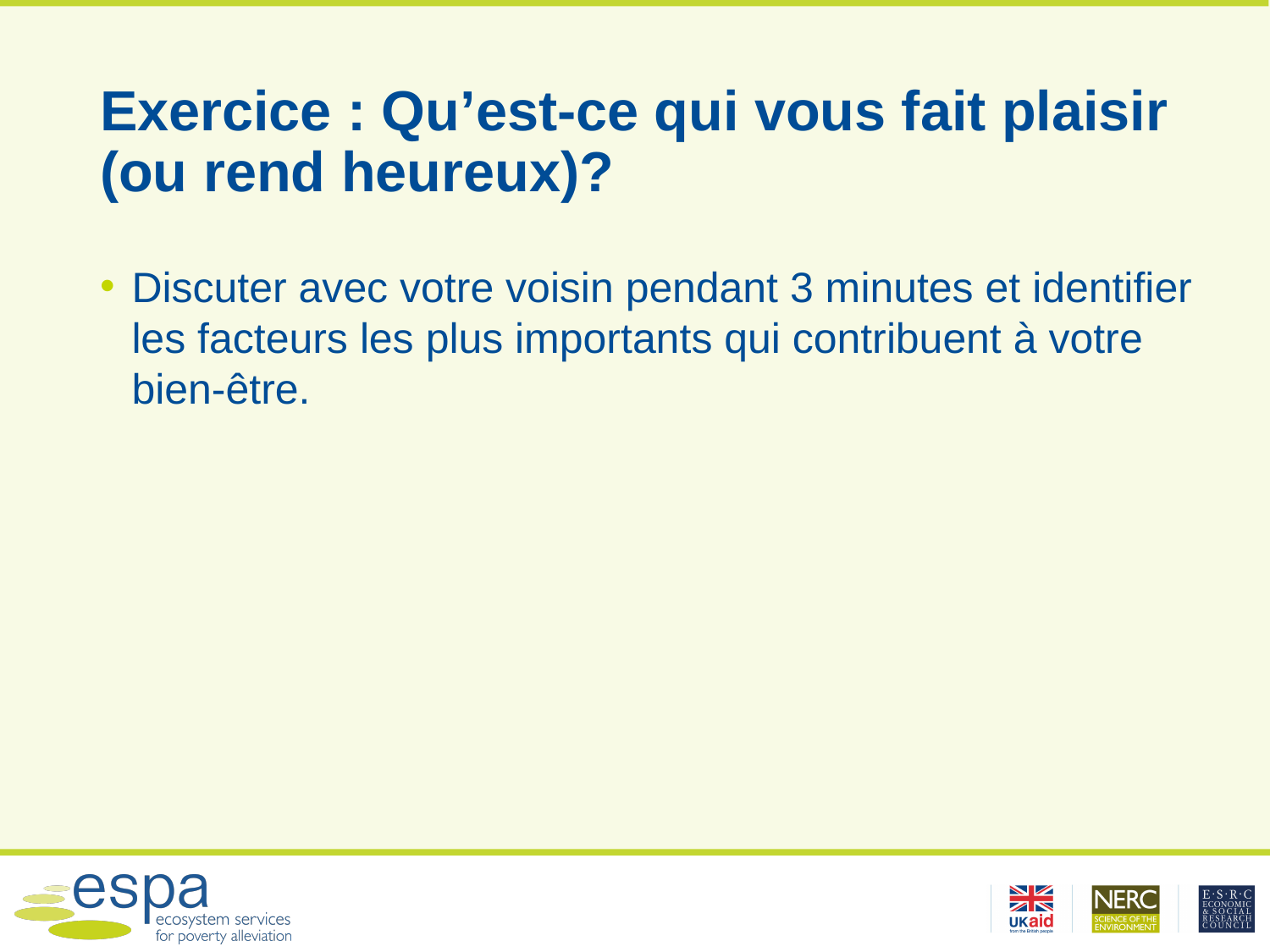

# Exercice : Qu’est-ce qui vous fait plaisir (ou rend heureux)?
Discuter avec votre voisin pendant 3 minutes et identifier les facteurs les plus importants qui contribuent à votre bien-être.